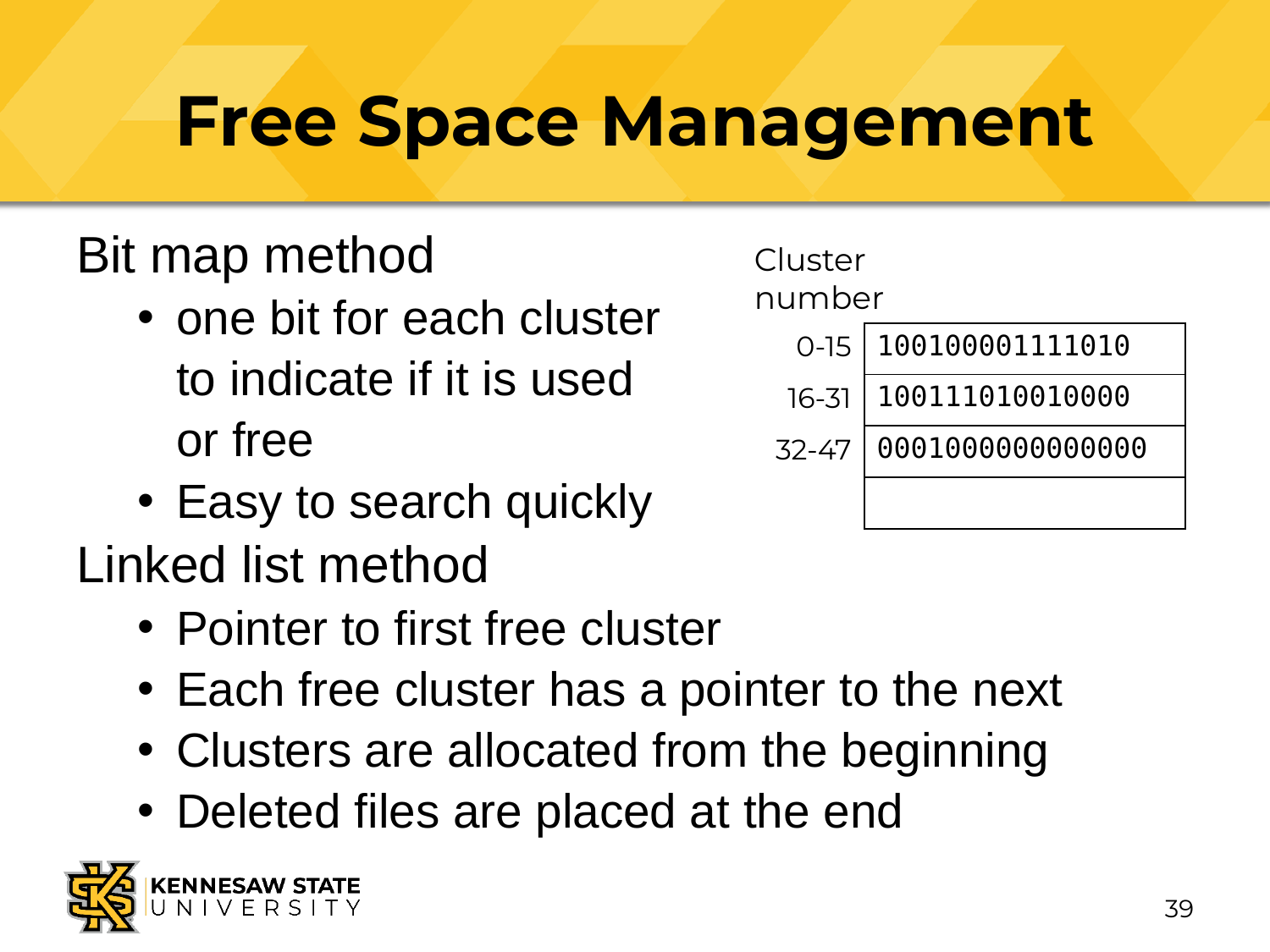

# Free Space Management
Bit map method
one bit for each cluster
	to indicate if it is used
	or free
Easy to search quickly
Linked list method
Pointer to first free cluster
Each free cluster has a pointer to the next
Clusters are allocated from the beginning
Deleted files are placed at the end
Cluster
number
| 0-15 | 100100001111010 |
| --- | --- |
| 16-31 | 100111010010000 |
| 32-47 | 0001000000000000 |
|  |  |
39